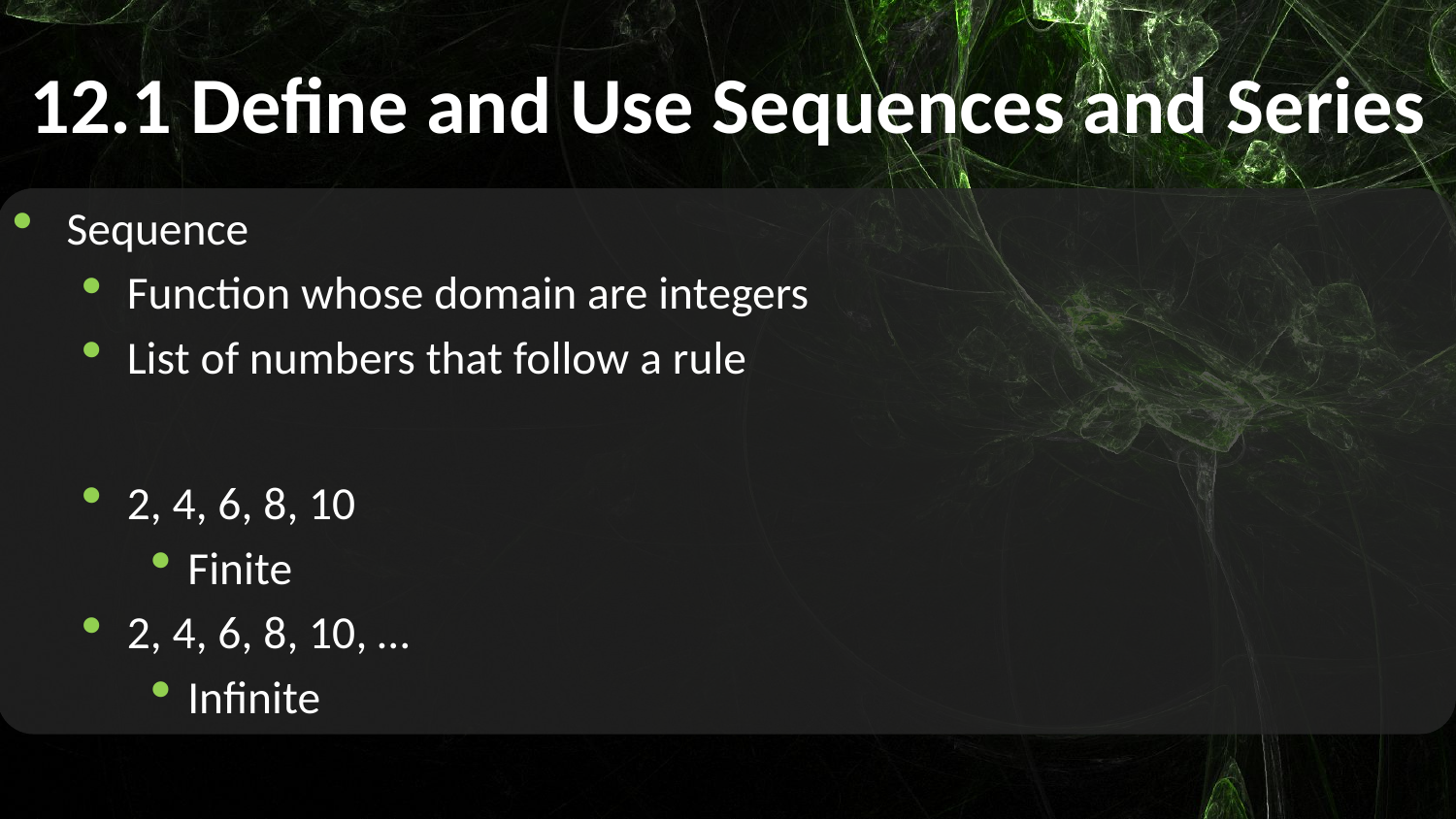

# 12.1 Define and Use Sequences and Series
Sequence
Function whose domain are integers
List of numbers that follow a rule

2, 4, 6, 8, 10
Finite
2, 4, 6, 8, 10, …
Infinite